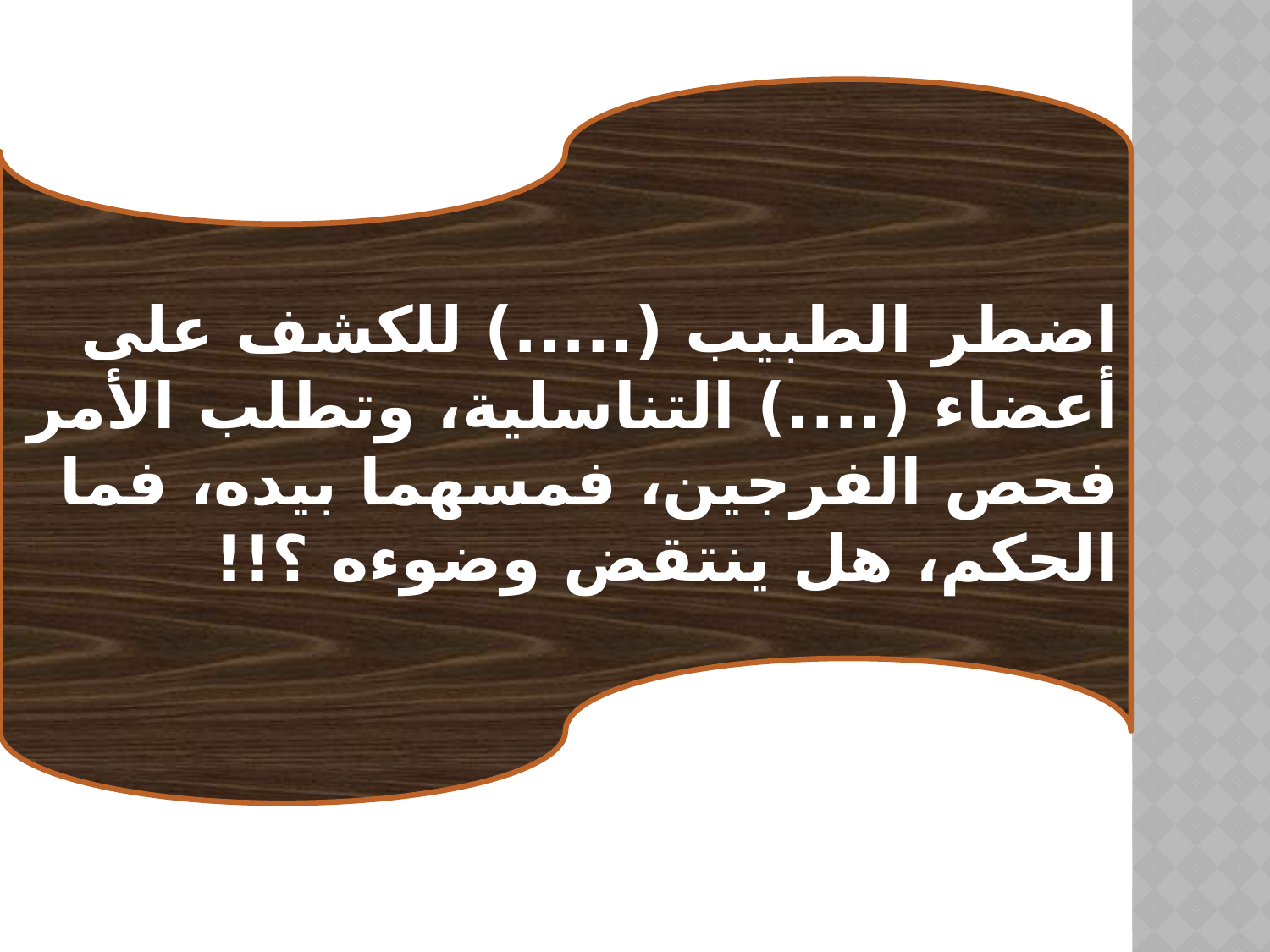

اضطر الطبيب (.....) للكشف على أعضاء (....) التناسلية، وتطلب الأمر فحص الفرجين، فمسهما بيده، فما الحكم، هل ينتقض وضوءه ؟!!